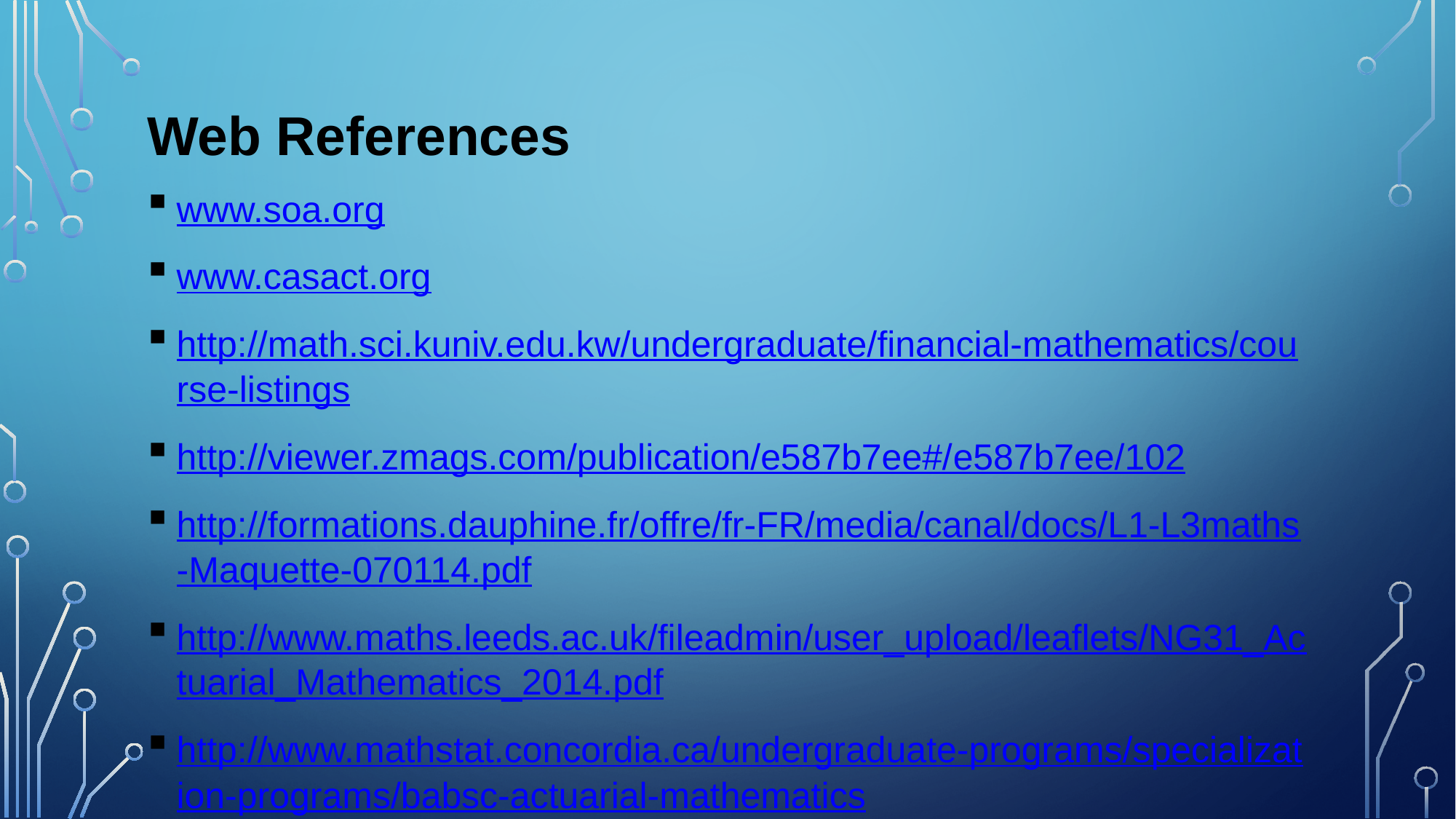

# Web References
www.soa.org
www.casact.org
http://math.sci.kuniv.edu.kw/undergraduate/financial-mathematics/course-listings
http://viewer.zmags.com/publication/e587b7ee#/e587b7ee/102
http://formations.dauphine.fr/offre/fr-FR/media/canal/docs/L1-L3maths-Maquette-070114.pdf
http://www.maths.leeds.ac.uk/fileadmin/user_upload/leaflets/NG31_Actuarial_Mathematics_2014.pdf
http://www.mathstat.concordia.ca/undergraduate-programs/specialization-programs/babsc-actuarial-mathematics/
http://www.academic-guide.fsu.edu/actuarial_science.html